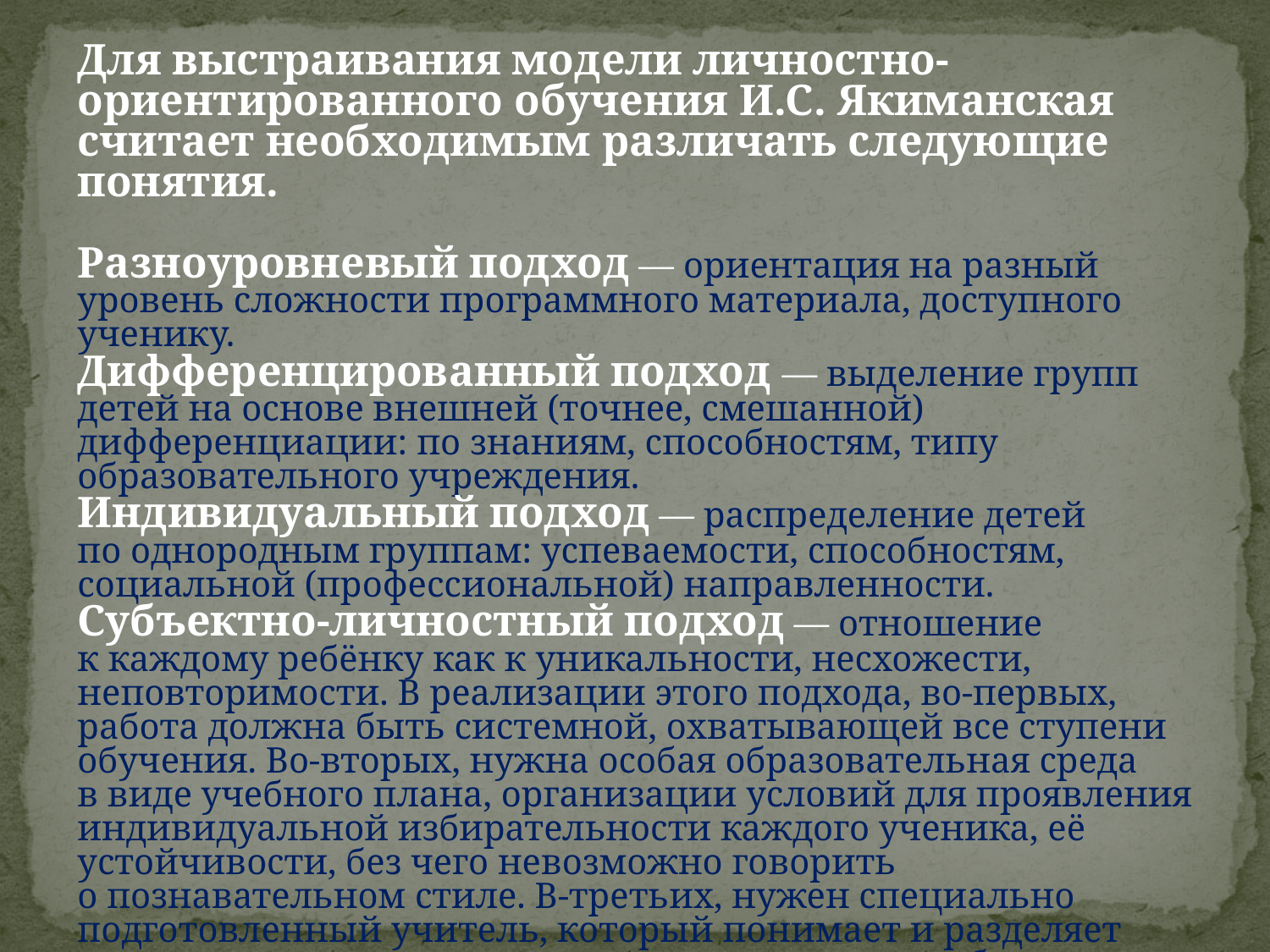

Для выстраивания модели личностно-ориентированного обучения И.С. Якиманская считает необходимым различать следующие понятия.

Разноуровневый подход — ориентация на разный уровень сложности программного материала, доступного ученику.
Дифференцированный подход — выделение групп детей на основе внешней (точнее, смешанной) дифференциации: по знаниям, способностям, типу образовательного учреждения.
Индивидуальный подход — распределение детей по однородным группам: успеваемости, способностям, социальной (профессиональной) направленности.
Субъектно-личностный подход — отношение к каждому ребёнку как к уникальности, несхожести, неповторимости. В реализации этого подхода, во-первых, работа должна быть системной, охватывающей все ступени обучения. Во-вторых, нужна особая образовательная среда в виде учебного плана, организации условий для проявления индивидуальной избирательности каждого ученика, её устойчивости, без чего невозможно говорить о познавательном стиле. В-третьих, нужен специально подготовленный учитель, который понимает и разделяет цели и ценности личностно-ориентированного образования.